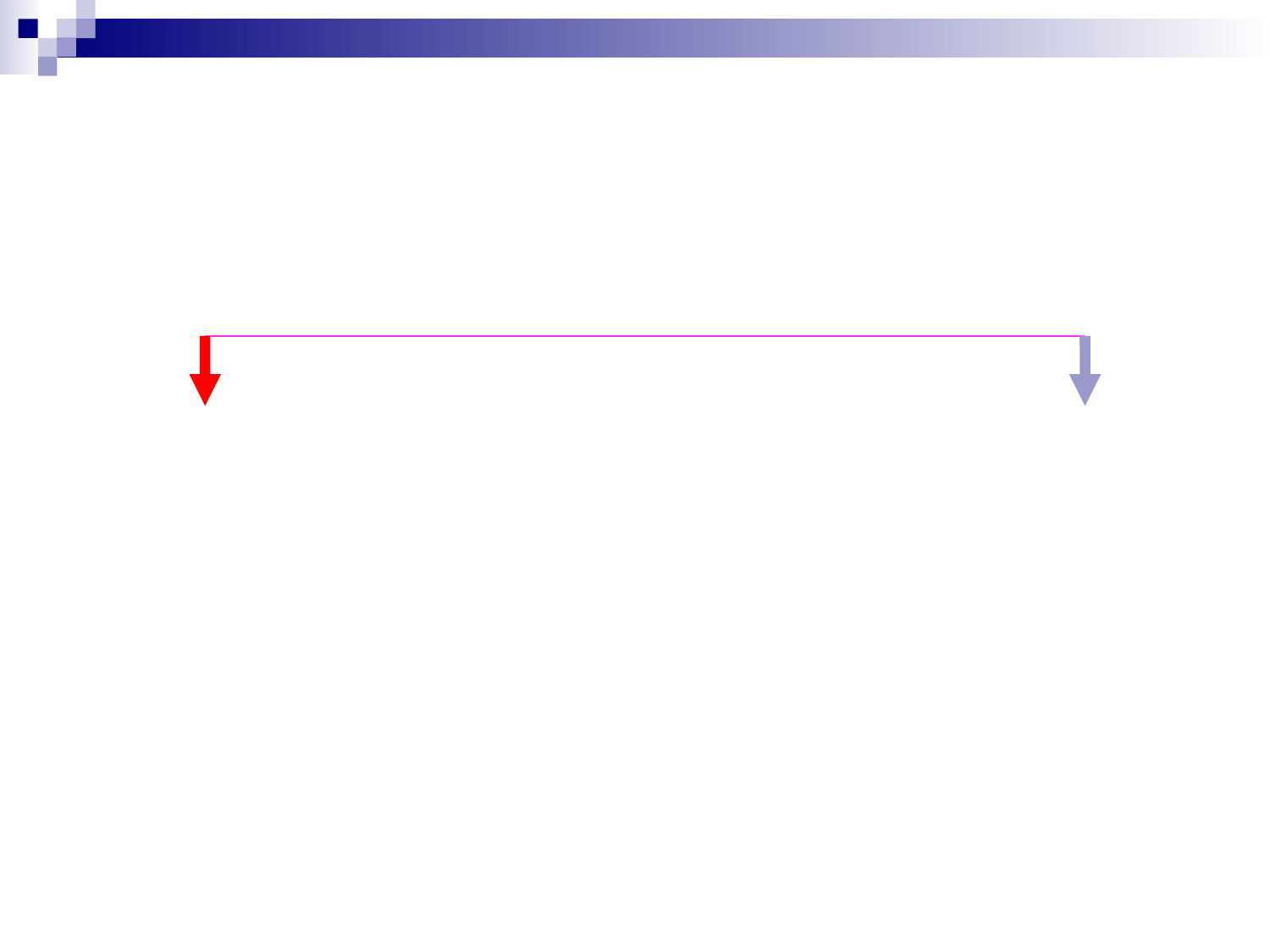

# السنة النبوية

        اصطلاحاً
 أقوال وأفعال وتقريرات
 لغة :
الطريقة